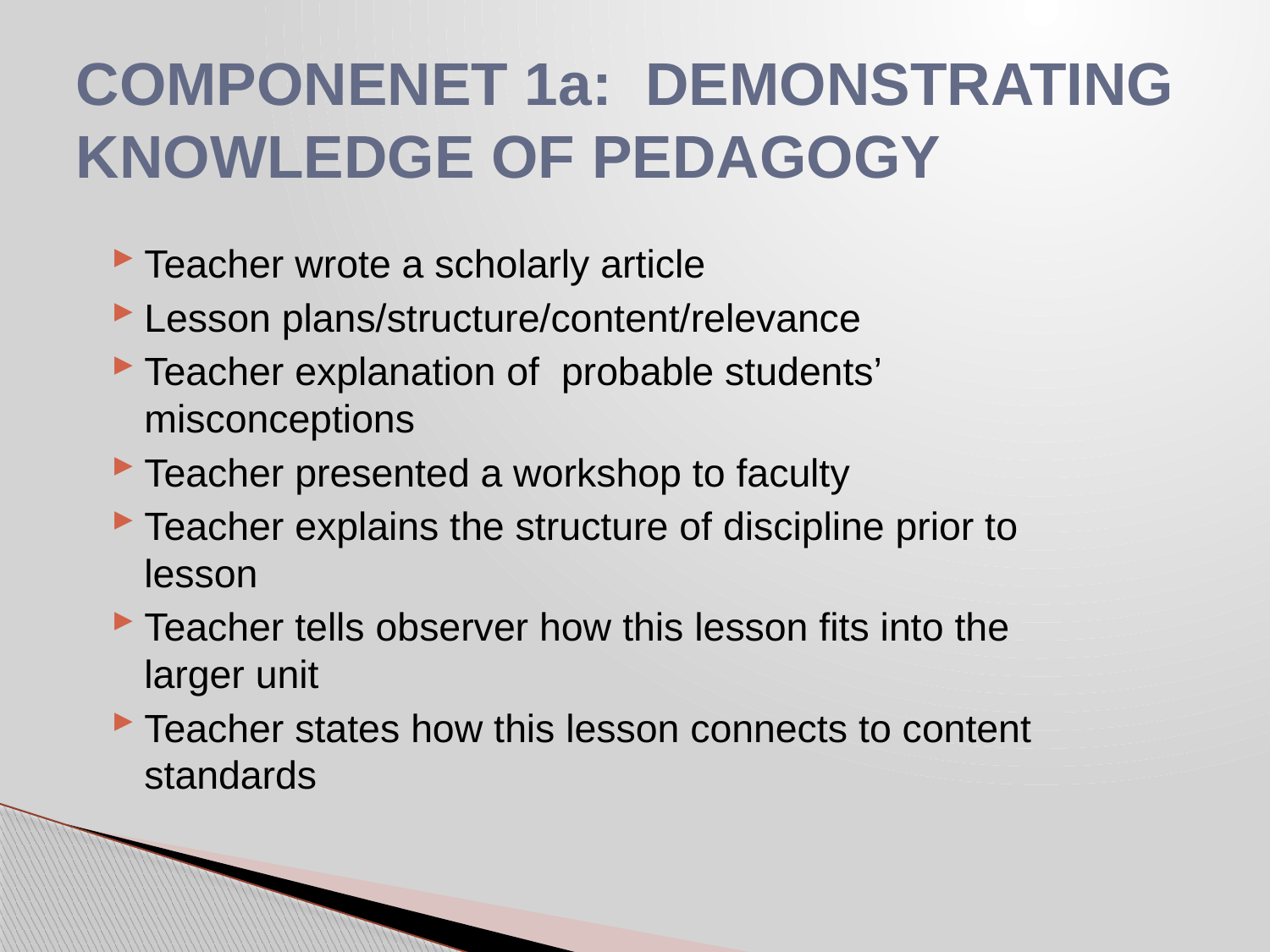

# COMPONENET 1a:  DEMONSTRATING KNOWLEDGE OF PEDAGOGY
Teacher wrote a scholarly article
Lesson plans/structure/content/relevance
Teacher explanation of  probable students’ misconceptions
Teacher presented a workshop to faculty
Teacher explains the structure of discipline prior to lesson
Teacher tells observer how this lesson fits into the larger unit
Teacher states how this lesson connects to content standards